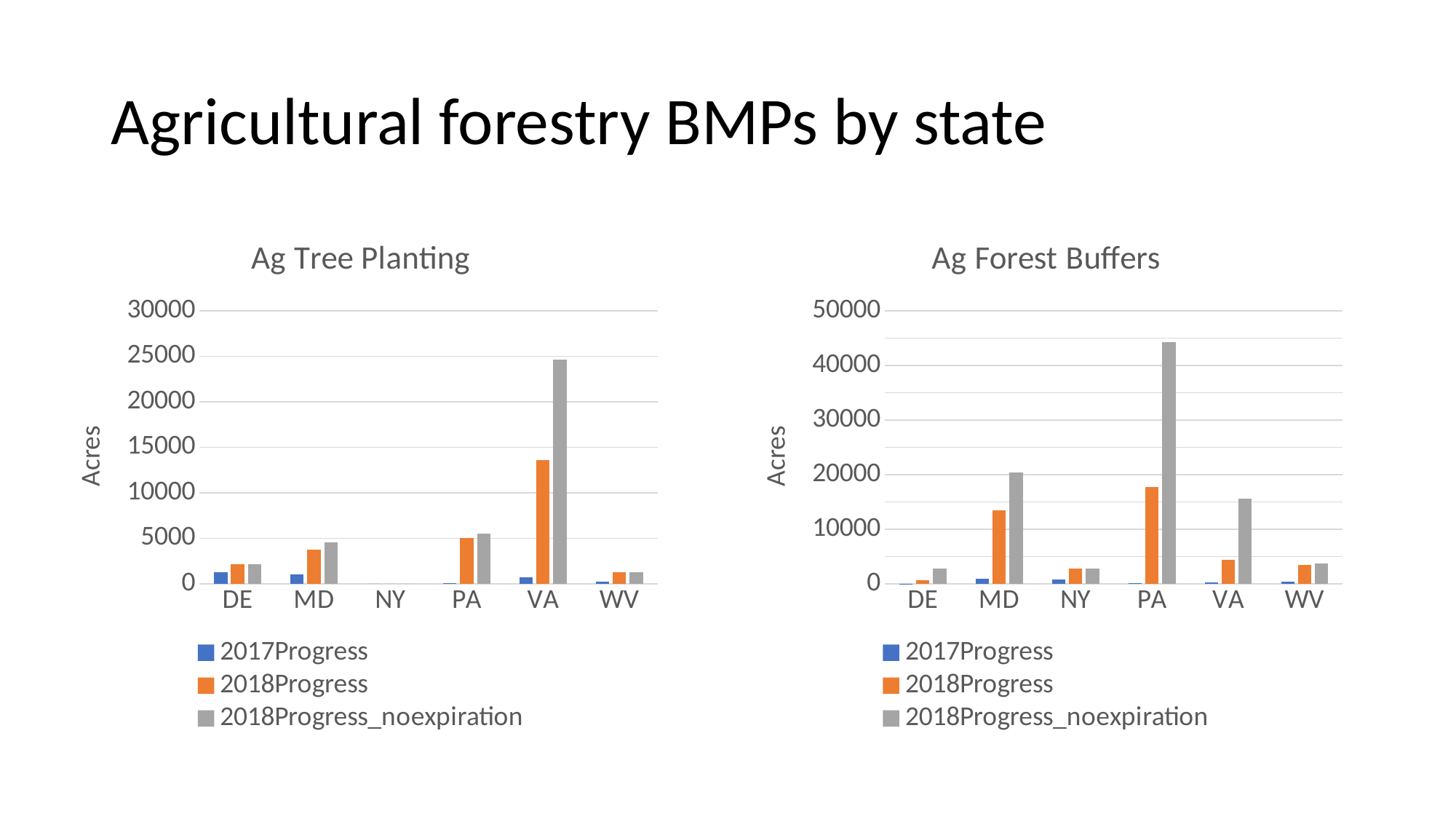

# Agricultural forestry BMPs by state

### Chart: Ag Tree Planting

| Category | 2017Progress | 2018Progress | 2018Progress_noexpiration |
|---|---|---|---|
| DE | 1268.9829081613493 | 2146.499455840786 | 2165.5195394661932 |
| MD | 1030.6068107370643 | 3773.4450653195677 | 4534.807743761665 |
| NY | 0.0 | 0.0 | 0.0 |
| PA | 69.31983079172639 | 4994.262254696866 | 5501.15793514752 |
| VA | 749.08621413469 | 13599.666691854447 | 24610.391165361754 |
| WV | 257.1129579198487 | 1243.2683124194782 | 1252.1638270359836 |

### Chart: Ag Forest Buffers

| Category | 2017Progress | 2018Progress | 2018Progress_noexpiration |
|---|---|---|---|
| DE | 13.0519857282825 | 587.5952806237113 | 2812.783575702829 |
| MD | 975.6476305985072 | 13415.63876411611 | 20411.742336963256 |
| NY | 754.01388379406 | 2805.4400370030835 | 2805.4400370030835 |
| PA | 57.00978822464628 | 17669.542345543363 | 44220.23208758065 |
| VA | 188.07997575606092 | 4372.3888291128205 | 15641.453183205811 |
| WV | 323.47398004656833 | 3452.8399641489673 | 3724.4400134599687 |